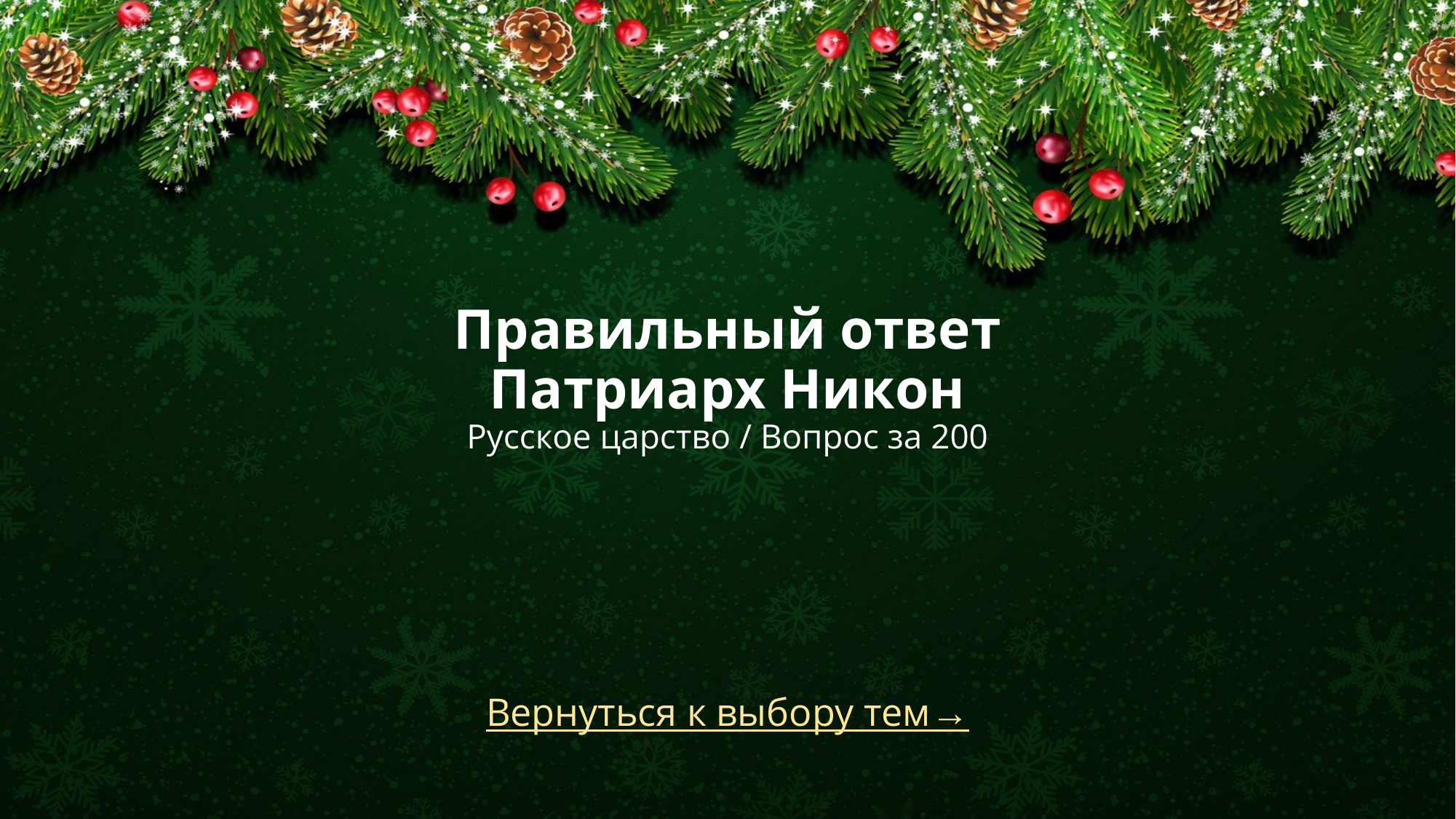

# Правильный ответ Патриарх Никон Русское царство / Вопрос за 200
Вернуться к выбору тем→